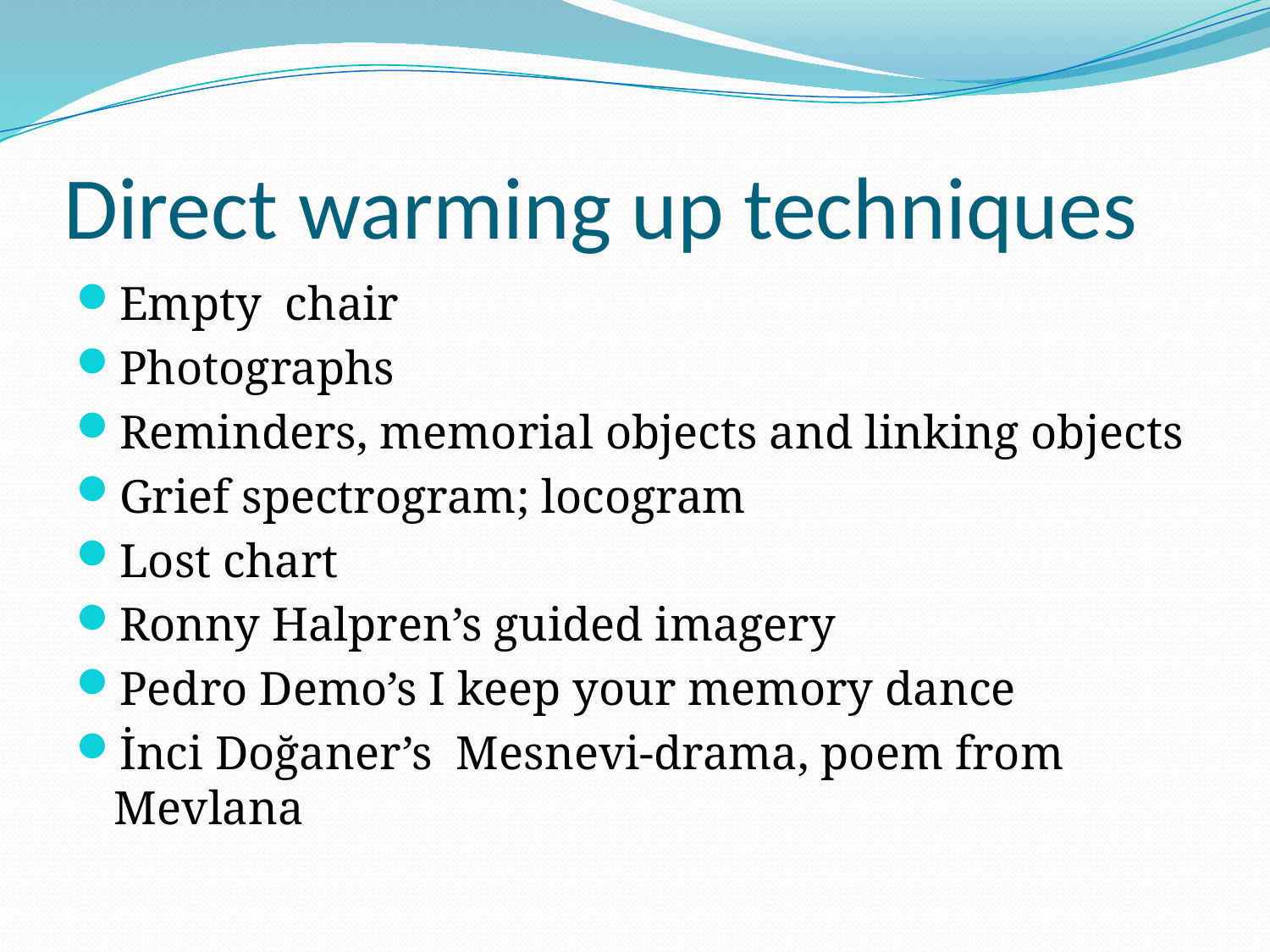

# Direct warming up techniques
Empty  chair
Photographs
Reminders, memorial objects and linking objects
Grief spectrogram; locogram
Lost chart
Ronny Halpren’s guided imagery
Pedro Demo’s I keep your memory dance
İnci Doğaner’s  Mesnevi-drama, poem from Mevlana